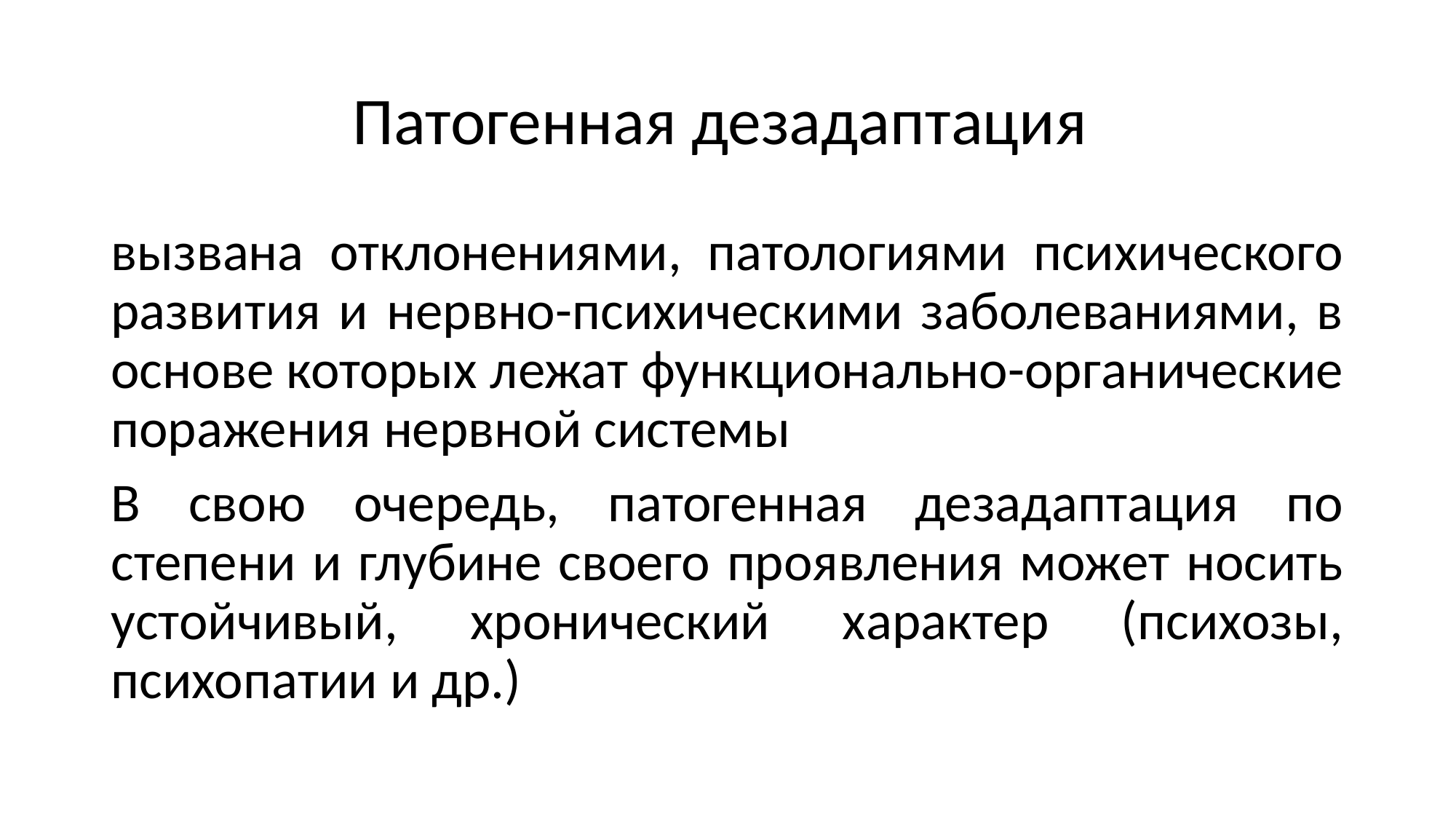

# Патогенная дезадаптация
вызвана отклонениями, патологиями психического развития и нервно-психическими заболеваниями, в основе которых лежат функционально-органические поражения нервной системы
В свою очередь, патогенная дезадаптация по степени и глубине своего проявления может носить устойчивый, хронический характер (психозы, психопатии и др.)